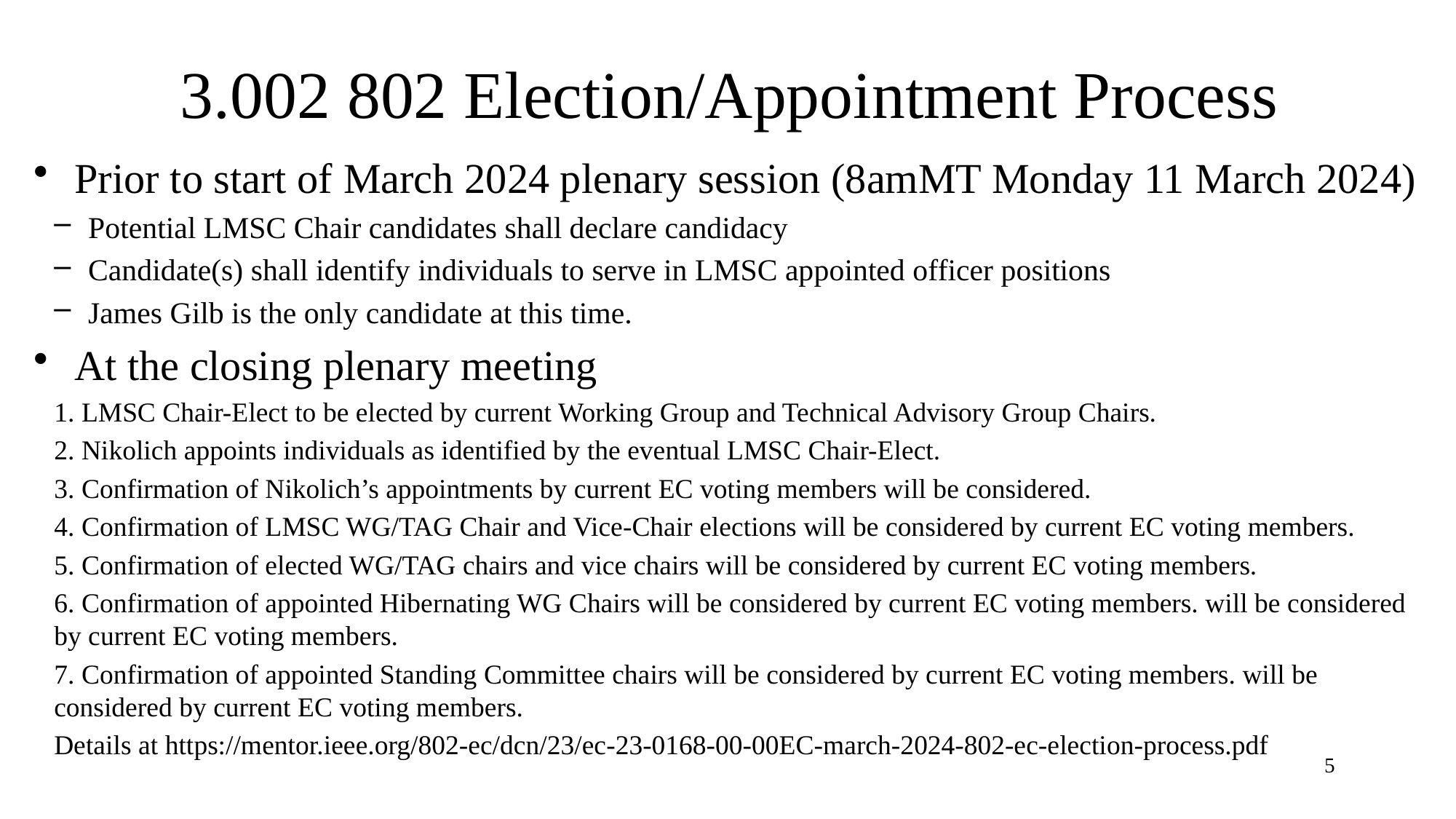

# 3.002 802 Election/Appointment Process
Prior to start of March 2024 plenary session (8amMT Monday 11 March 2024)
Potential LMSC Chair candidates shall declare candidacy
Candidate(s) shall identify individuals to serve in LMSC appointed officer positions
James Gilb is the only candidate at this time.
At the closing plenary meeting
1. LMSC Chair-Elect to be elected by current Working Group and Technical Advisory Group Chairs.
2. Nikolich appoints individuals as identified by the eventual LMSC Chair-Elect.
3. Confirmation of Nikolich’s appointments by current EC voting members will be considered.
4. Confirmation of LMSC WG/TAG Chair and Vice-Chair elections will be considered by current EC voting members.
5. Confirmation of elected WG/TAG chairs and vice chairs will be considered by current EC voting members.
6. Confirmation of appointed Hibernating WG Chairs will be considered by current EC voting members. will be considered by current EC voting members.
7. Confirmation of appointed Standing Committee chairs will be considered by current EC voting members. will be considered by current EC voting members.
Details at https://mentor.ieee.org/802-ec/dcn/23/ec-23-0168-00-00EC-march-2024-802-ec-election-process.pdf

5